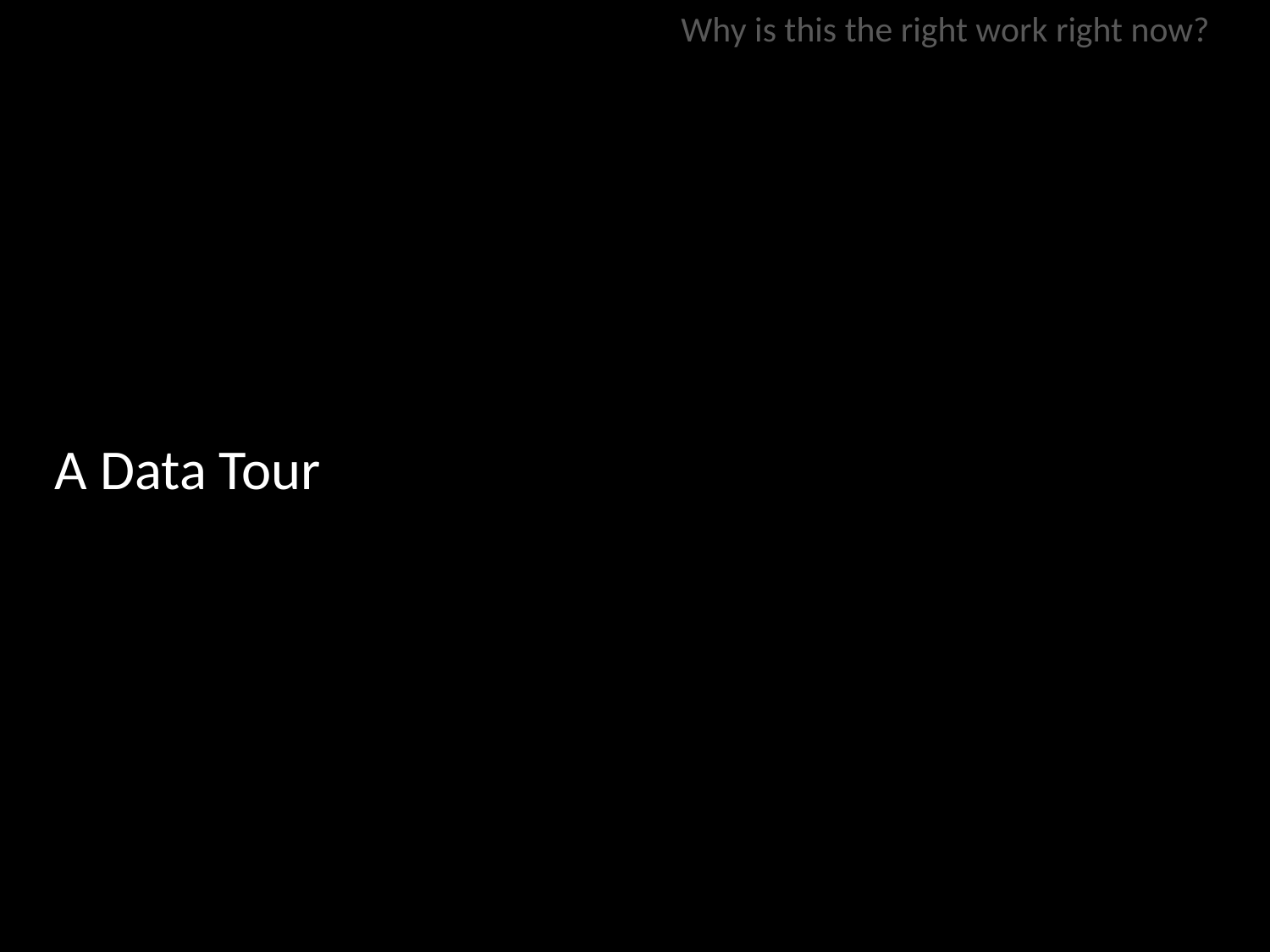

Why is this the right work right now?
A Data Tour